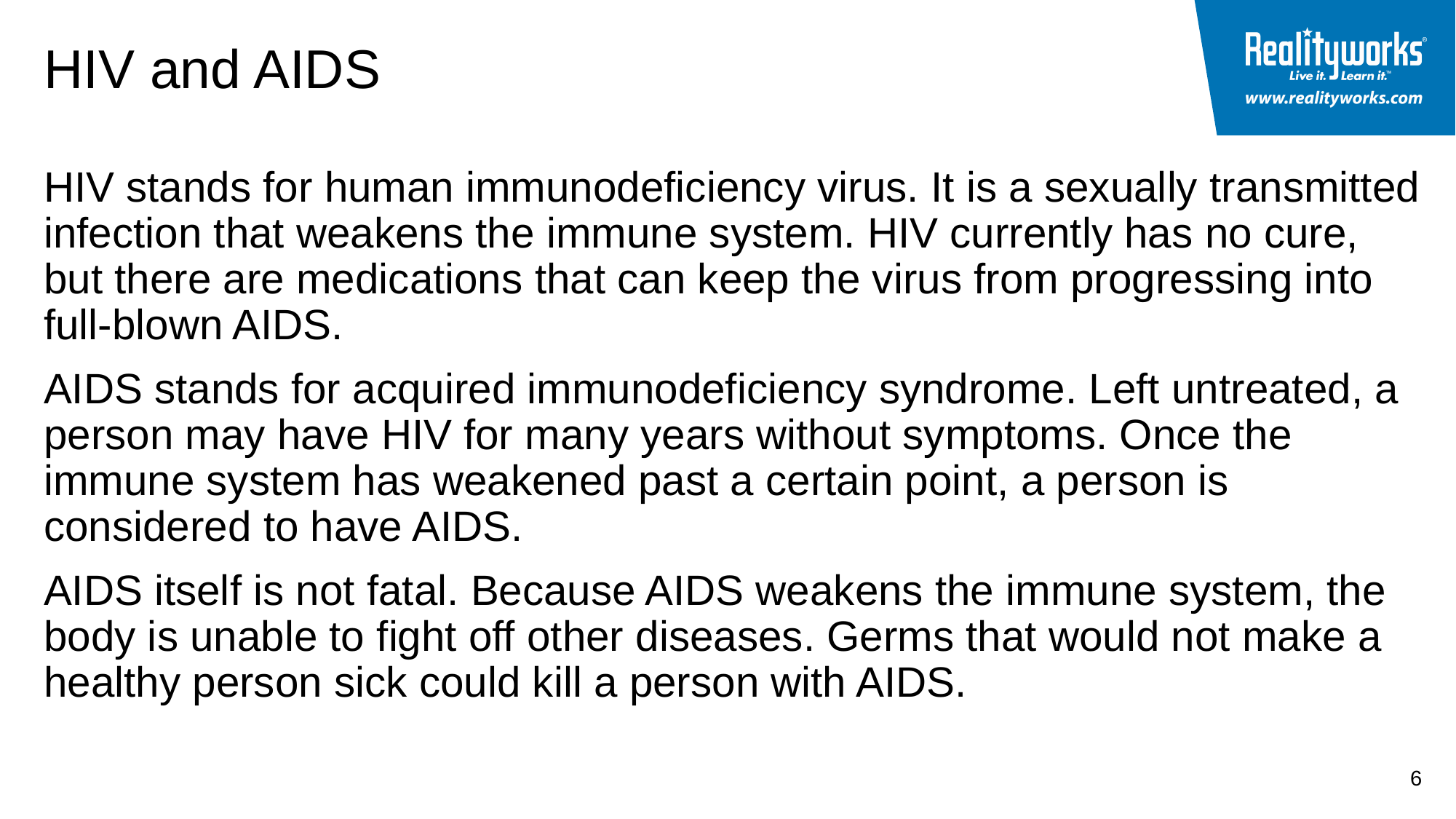

# HIV and AIDS
HIV stands for human immunodeficiency virus. It is a sexually transmitted infection that weakens the immune system. HIV currently has no cure, but there are medications that can keep the virus from progressing into full-blown AIDS.
AIDS stands for acquired immunodeficiency syndrome. Left untreated, a person may have HIV for many years without symptoms. Once the immune system has weakened past a certain point, a person is considered to have AIDS.
AIDS itself is not fatal. Because AIDS weakens the immune system, the body is unable to fight off other diseases. Germs that would not make a healthy person sick could kill a person with AIDS.

6